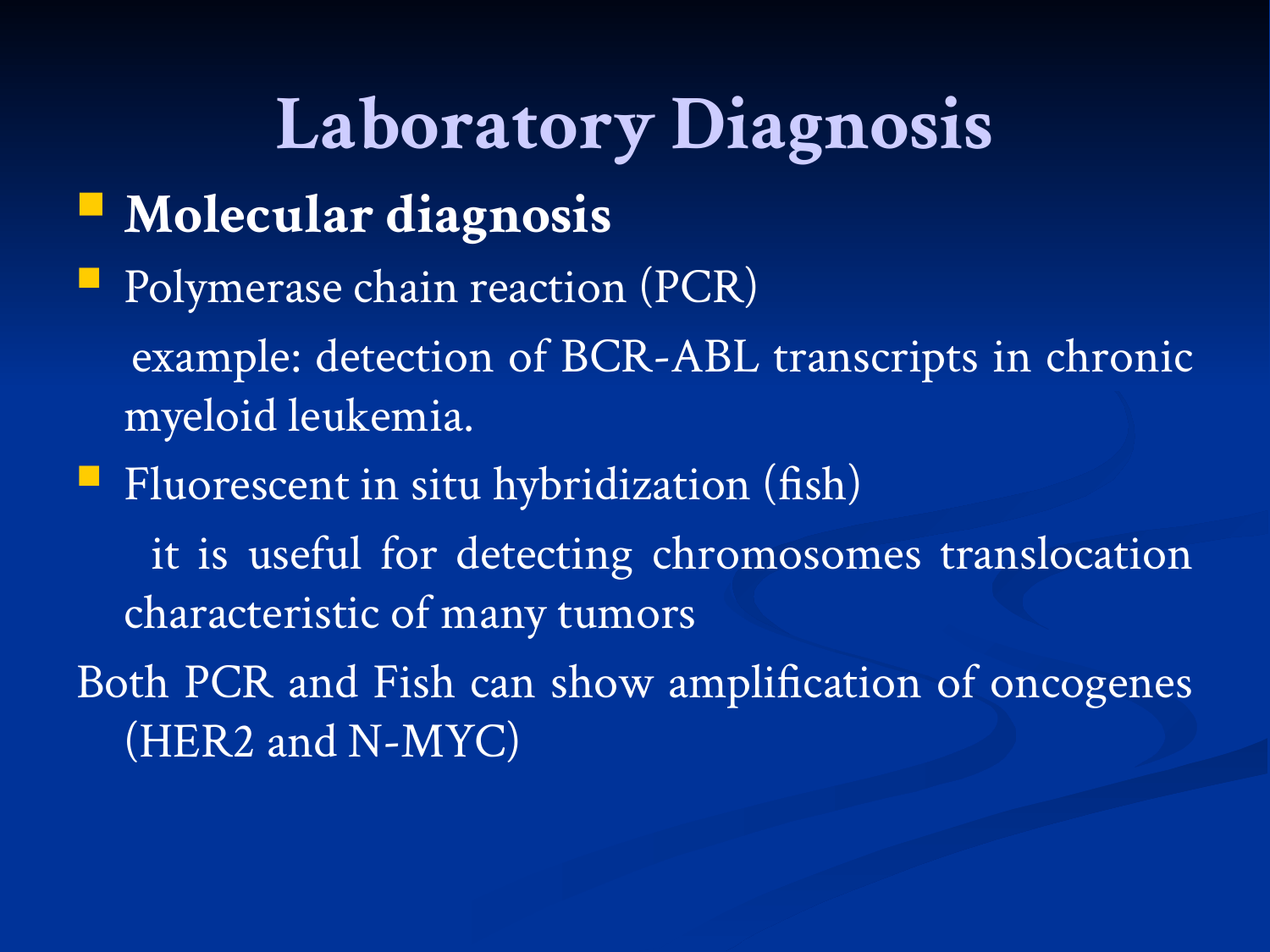

# Laboratory Diagnosis
Molecular diagnosis
Polymerase chain reaction (PCR)
    example: detection of BCR-ABL transcripts in chronic myeloid leukemia.
Fluorescent in situ hybridization (fish)
    it is useful for detecting chromosomes translocation characteristic of many tumors
Both PCR and Fish can show amplification of oncogenes (HER2 and N-MYC)